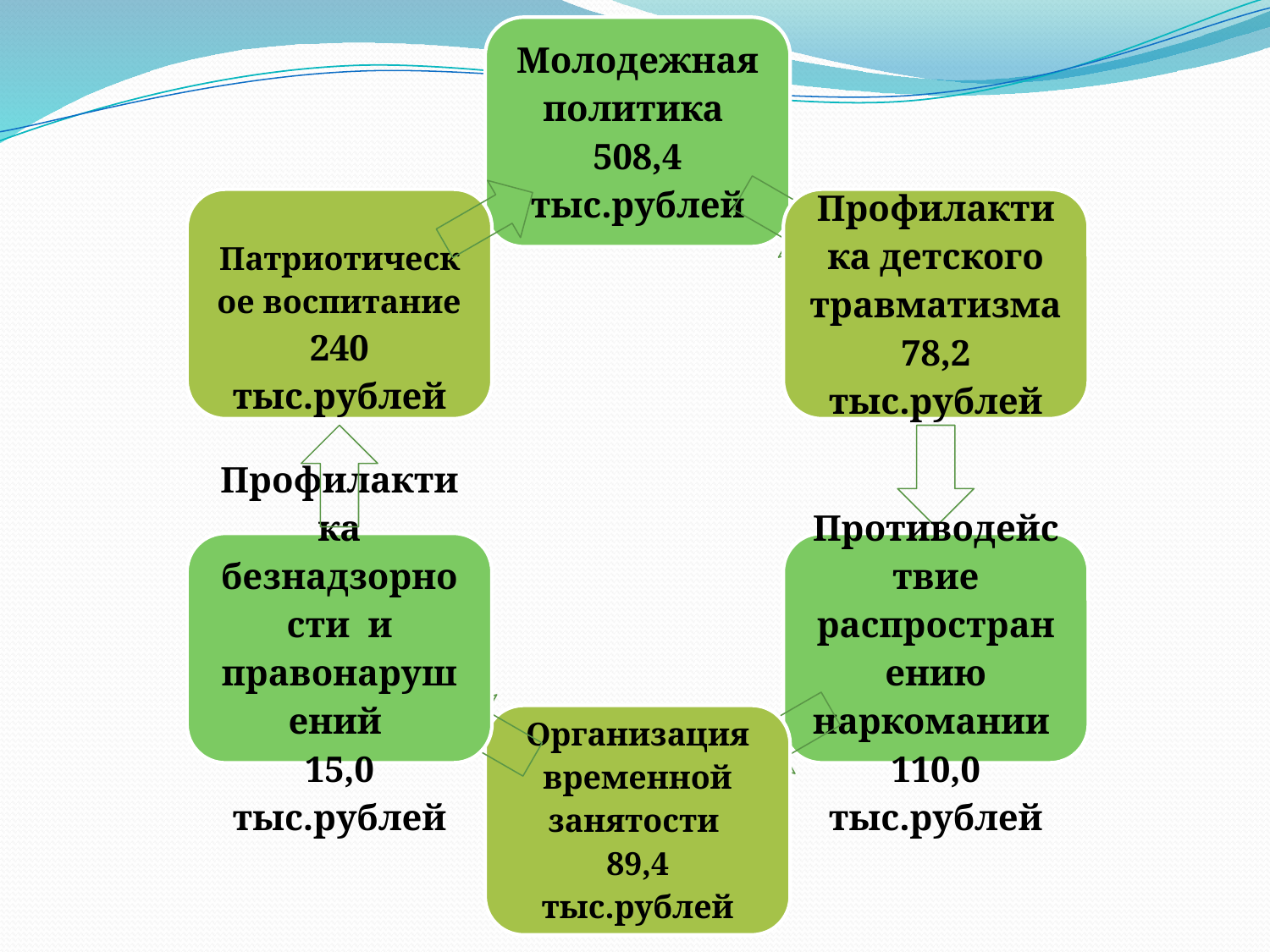

Молодежная политика
508,4 тыс.рублей
Профилактика безнадзорности  и правонарушений
15,0 тыс.рублей
 Патриотическое воспитание
240 тыс.рублей
Профилактика детского травматизма
78,2 тыс.рублей
Организация временной занятости
89,4 тыс.рублей
Противодействие распространению наркомании
110,0 тыс.рублей